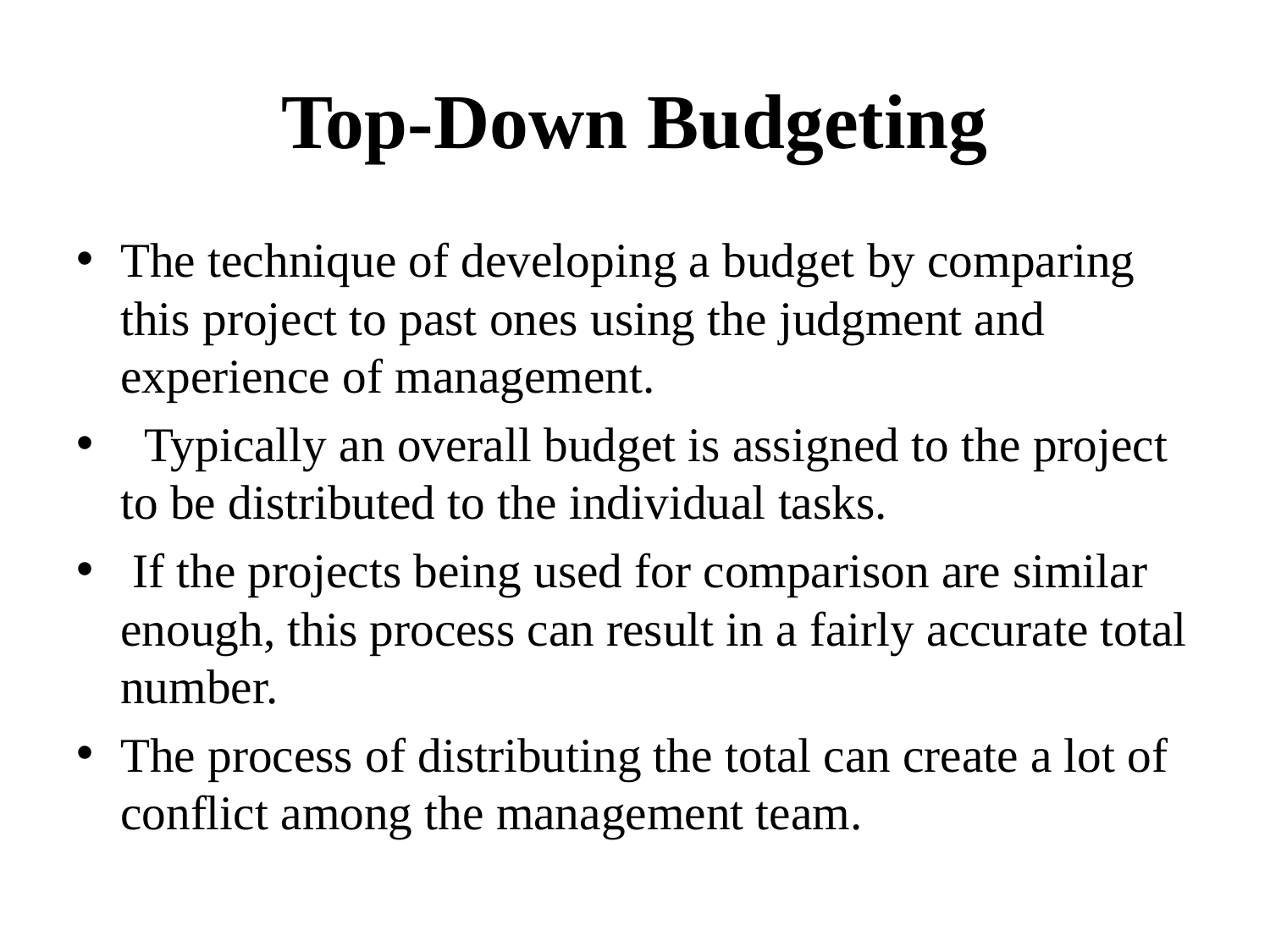

# Top-Down Budgeting
The technique of developing a budget by comparing this project to past ones using the judgment and experience of management.
  Typically an overall budget is assigned to the project to be distributed to the individual tasks.
 If the projects being used for comparison are similar enough, this process can result in a fairly accurate total number.
The process of distributing the total can create a lot of conflict among the management team.